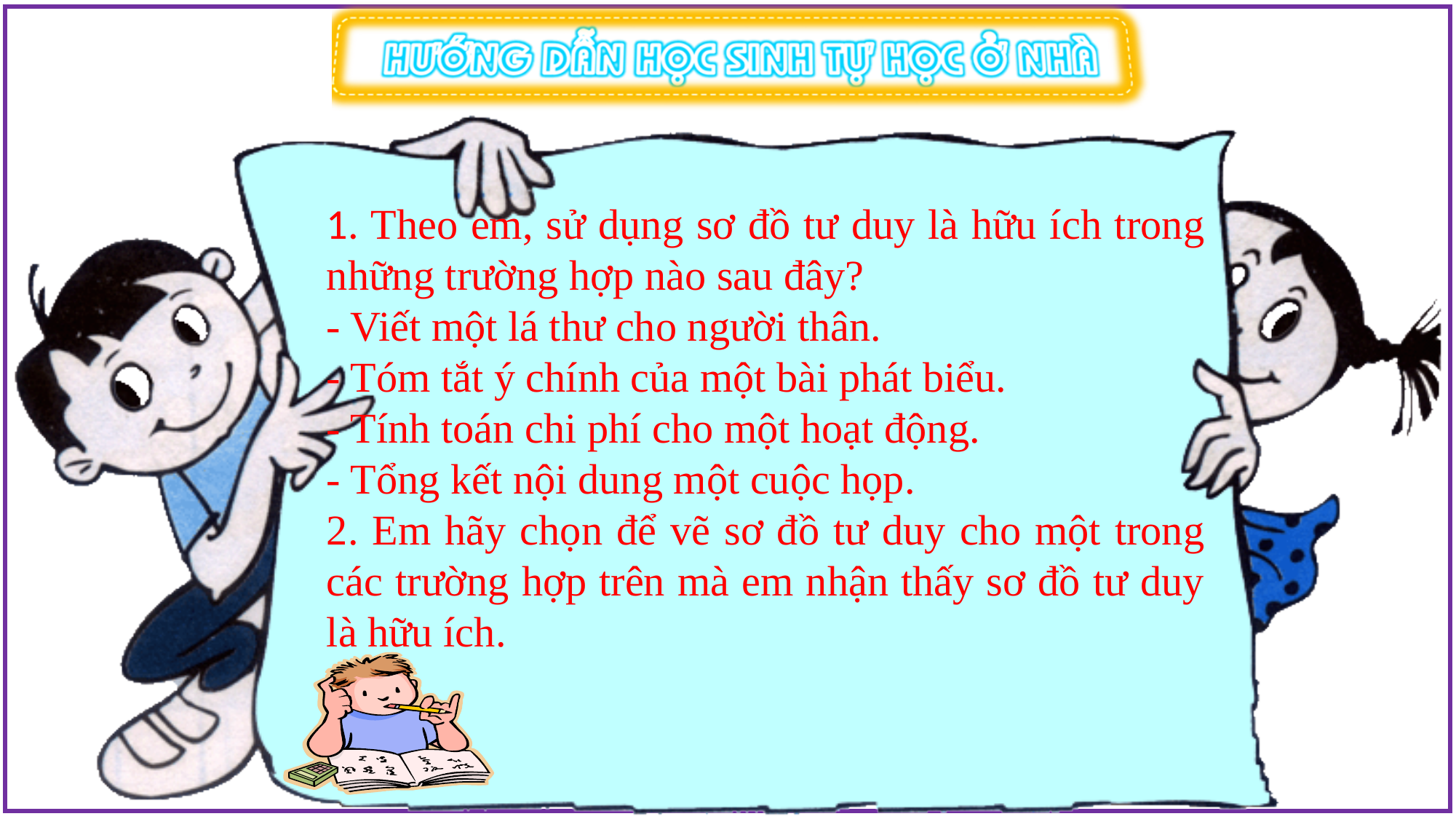

1. Theo em, sử dụng sơ đồ tư duy là hữu ích trong những trường hợp nào sau đây?
- Viết một lá thư cho người thân.
- Tóm tắt ý chính của một bài phát biểu.
- Tính toán chi phí cho một hoạt động.
- Tổng kết nội dung một cuộc họp.
2. Em hãy chọn để vẽ sơ đồ tư duy cho một trong các trường hợp trên mà em nhận thấy sơ đồ tư duy là hữu ích.